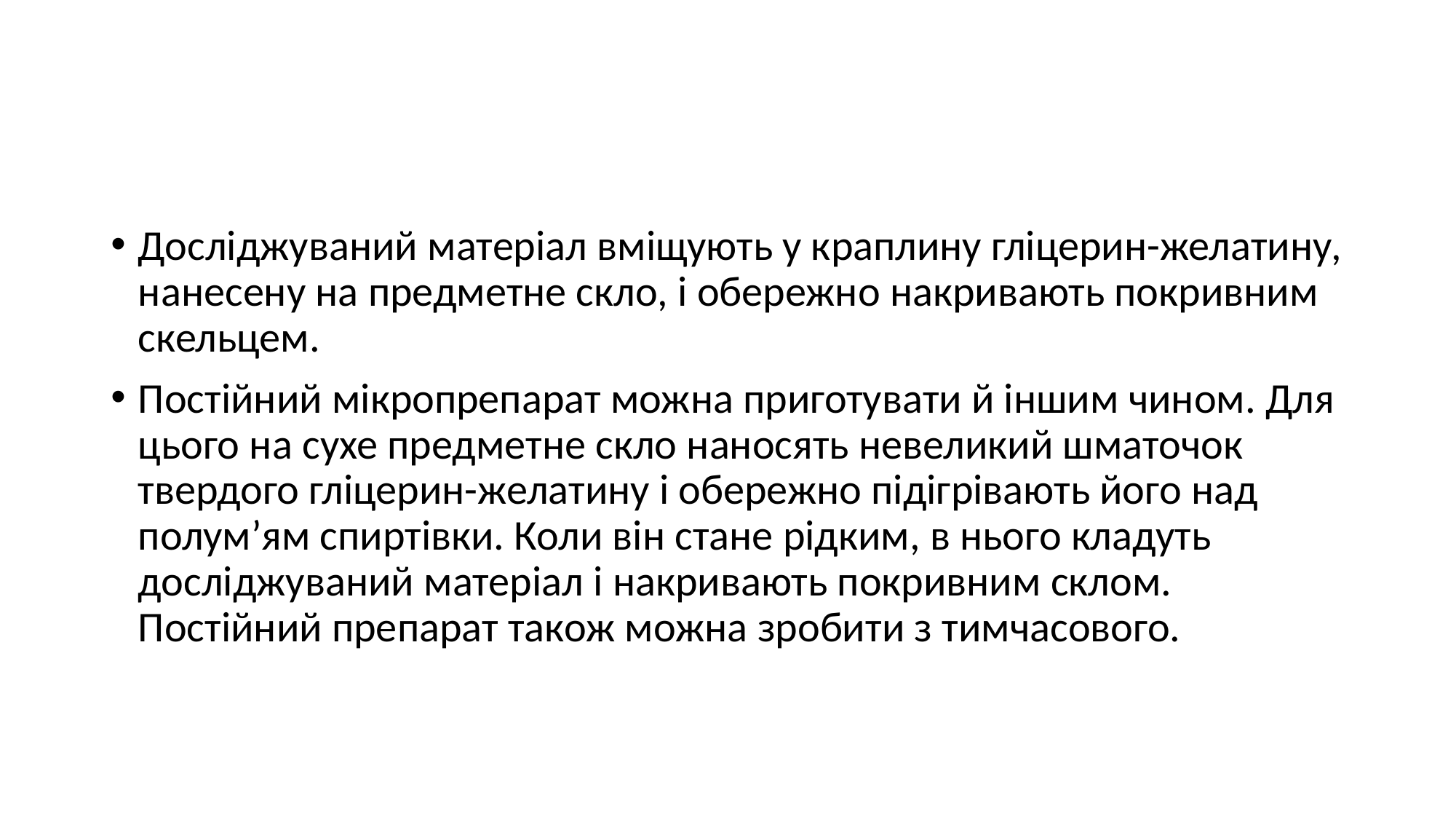

#
Досліджуваний матеріал вміщують у краплину гліцерин-желатину, нанесену на предметне скло, і обережно накривають покривним скельцем.
Постійний мікропрепарат можна приготувати й іншим чином. Для цього на сухе предметне скло наносять невеликий шматочок твердого гліцерин-желатину і обережно підігрівають його над полум’ям спиртівки. Коли він стане рідким, в нього кладуть досліджуваний матеріал і накривають покривним склом. Постійний препарат також можна зробити з тимчасового.